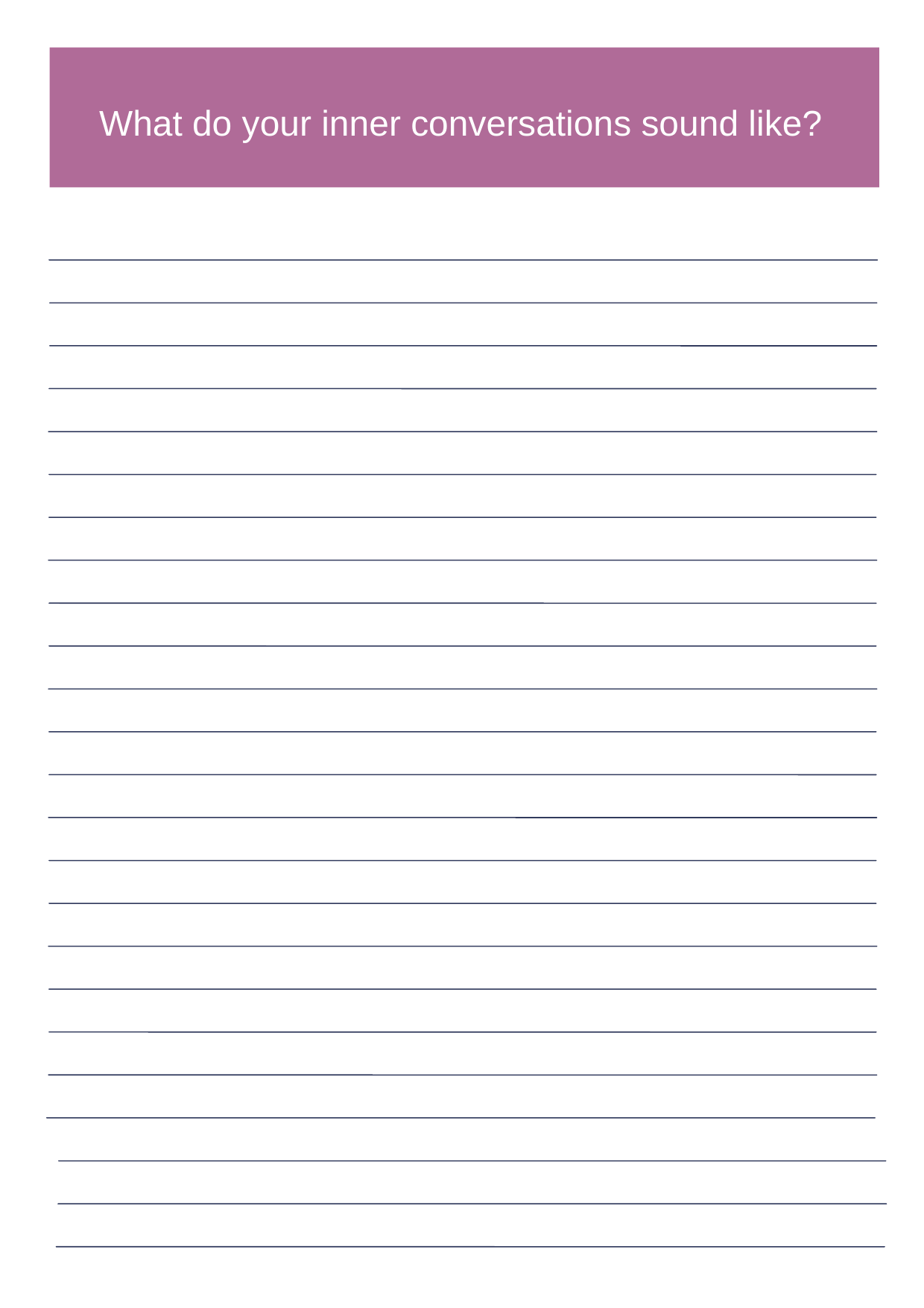

What do your inner conversations sound like?